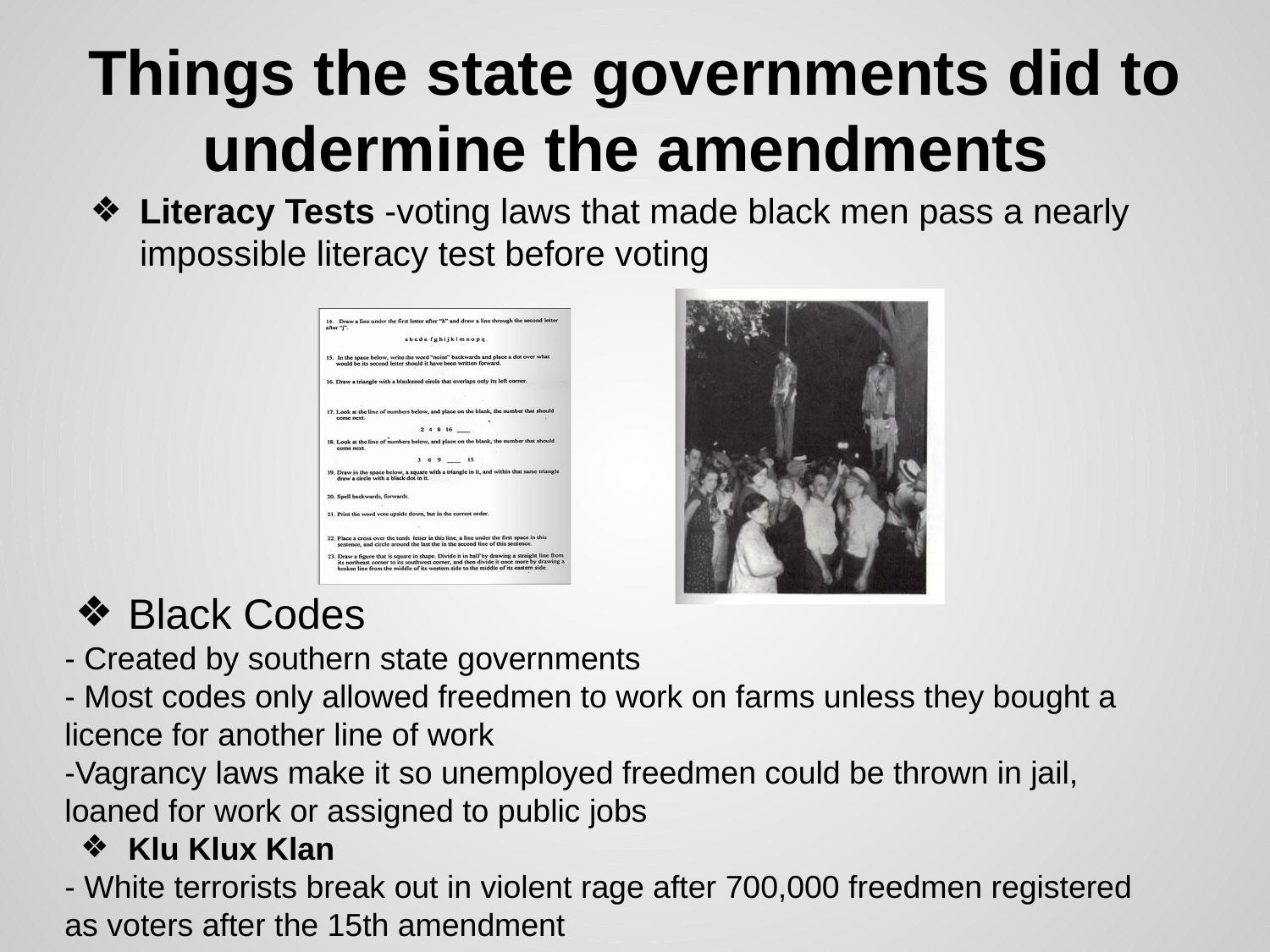

# Things the state governments did to undermine the amendments
Literacy Tests -voting laws that made black men pass a nearly impossible literacy test before voting

Black Codes
- Created by southern state governments
- Most codes only allowed freedmen to work on farms unless they bought a licence for another line of work
-Vagrancy laws make it so unemployed freedmen could be thrown in jail, loaned for work or assigned to public jobs
Klu Klux Klan
- White terrorists break out in violent rage after 700,000 freedmen registered as voters after the 15th amendment